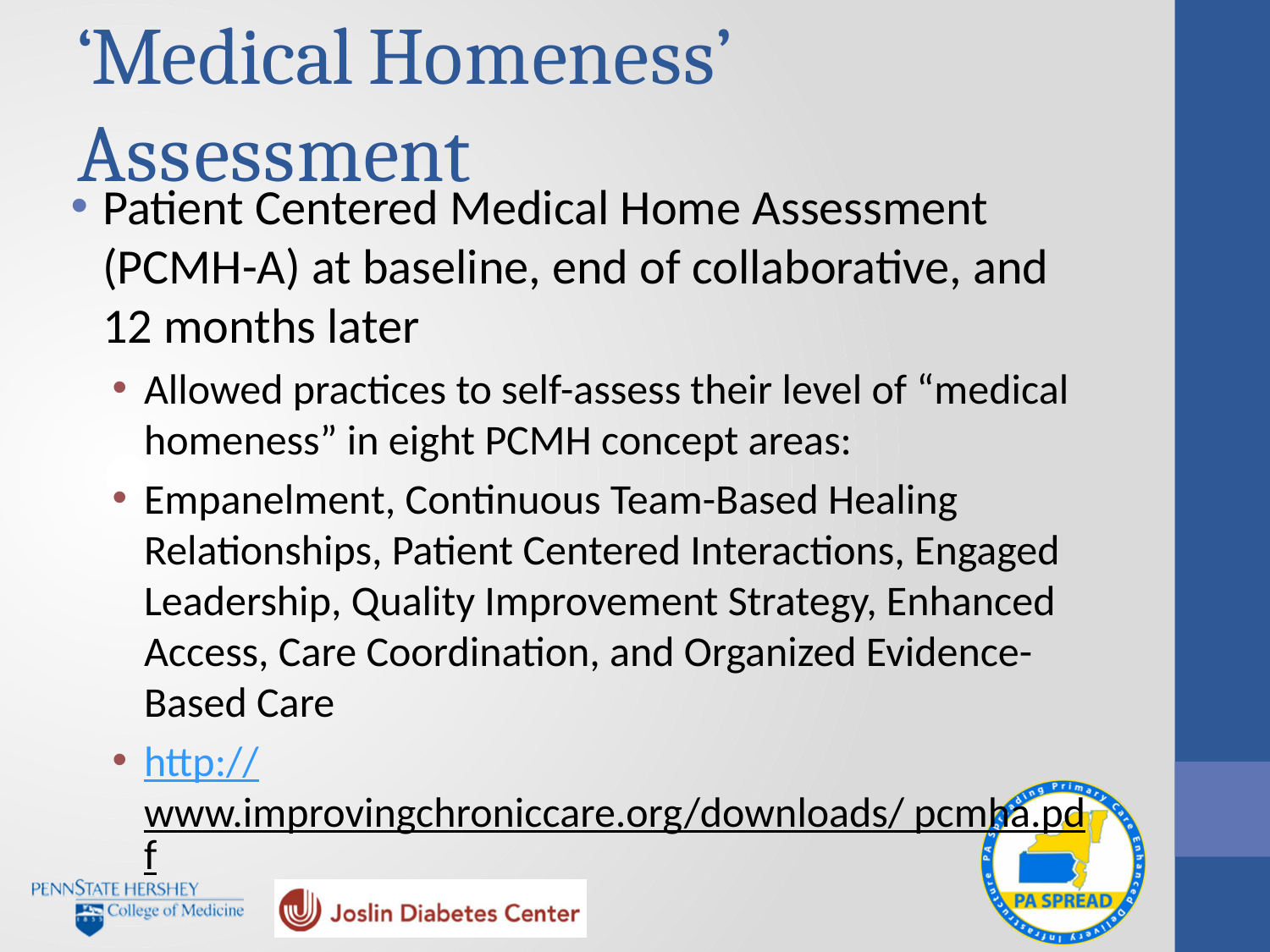

# ‘Medical Homeness’ Assessment
Patient Centered Medical Home Assessment (PCMH-A) at baseline, end of collaborative, and 12 months later
Allowed practices to self-assess their level of “medical homeness” in eight PCMH concept areas:
Empanelment, Continuous Team-Based Healing Relationships, Patient Centered Interactions, Engaged Leadership, Quality Improvement Strategy, Enhanced Access, Care Coordination, and Organized Evidence-Based Care
http://www.improvingchroniccare.org/downloads/ pcmha.pdf